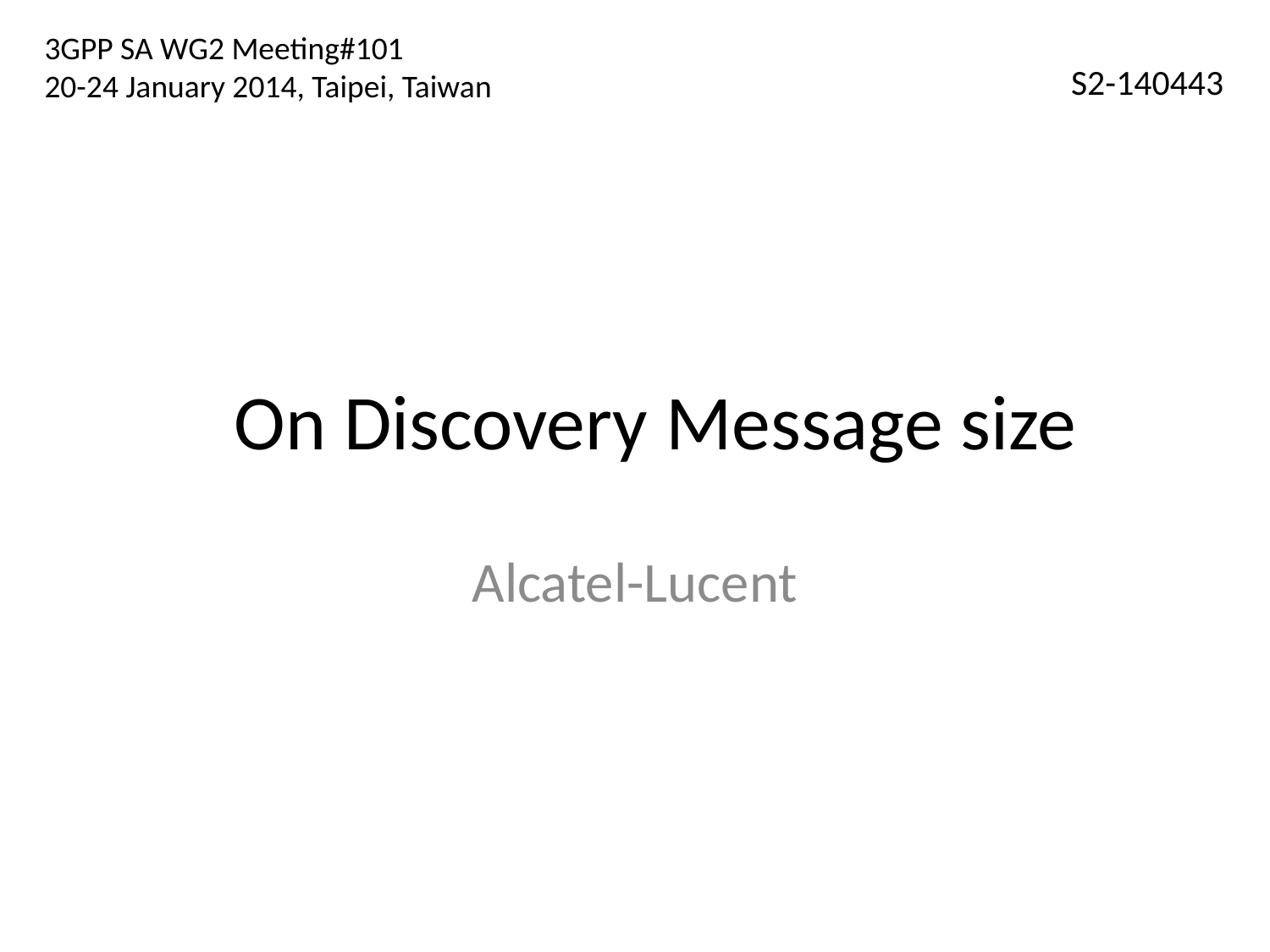

S2-140443
# 3GPP SA WG2 Meeting#101 20-24 January 2014, Taipei, Taiwan
On Discovery Message size
Alcatel-Lucent